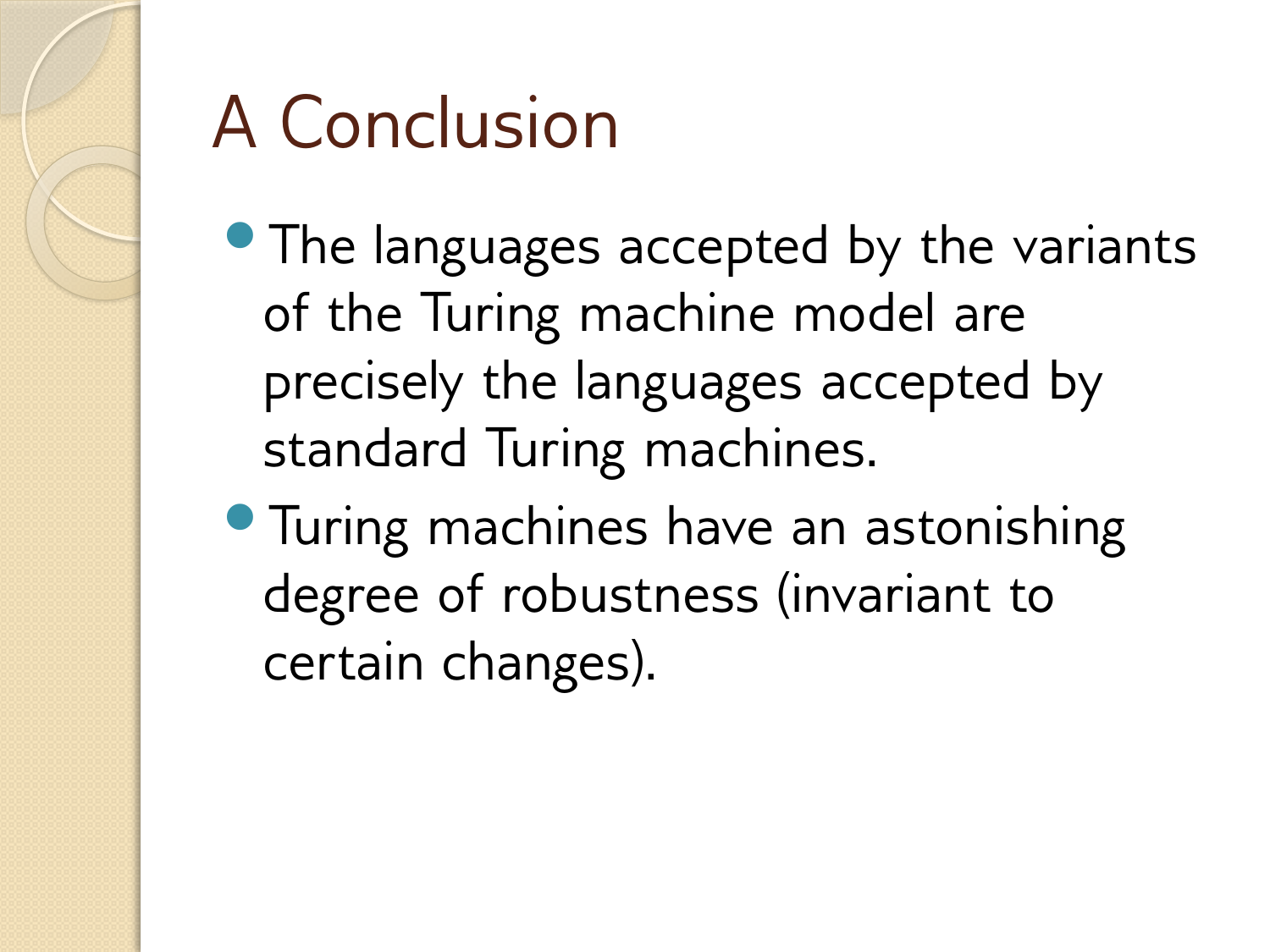

# A Conclusion
The languages accepted by the variants of the Turing machine model are precisely the languages accepted by standard Turing machines.
Turing machines have an astonishing degree of robustness (invariant to certain changes).